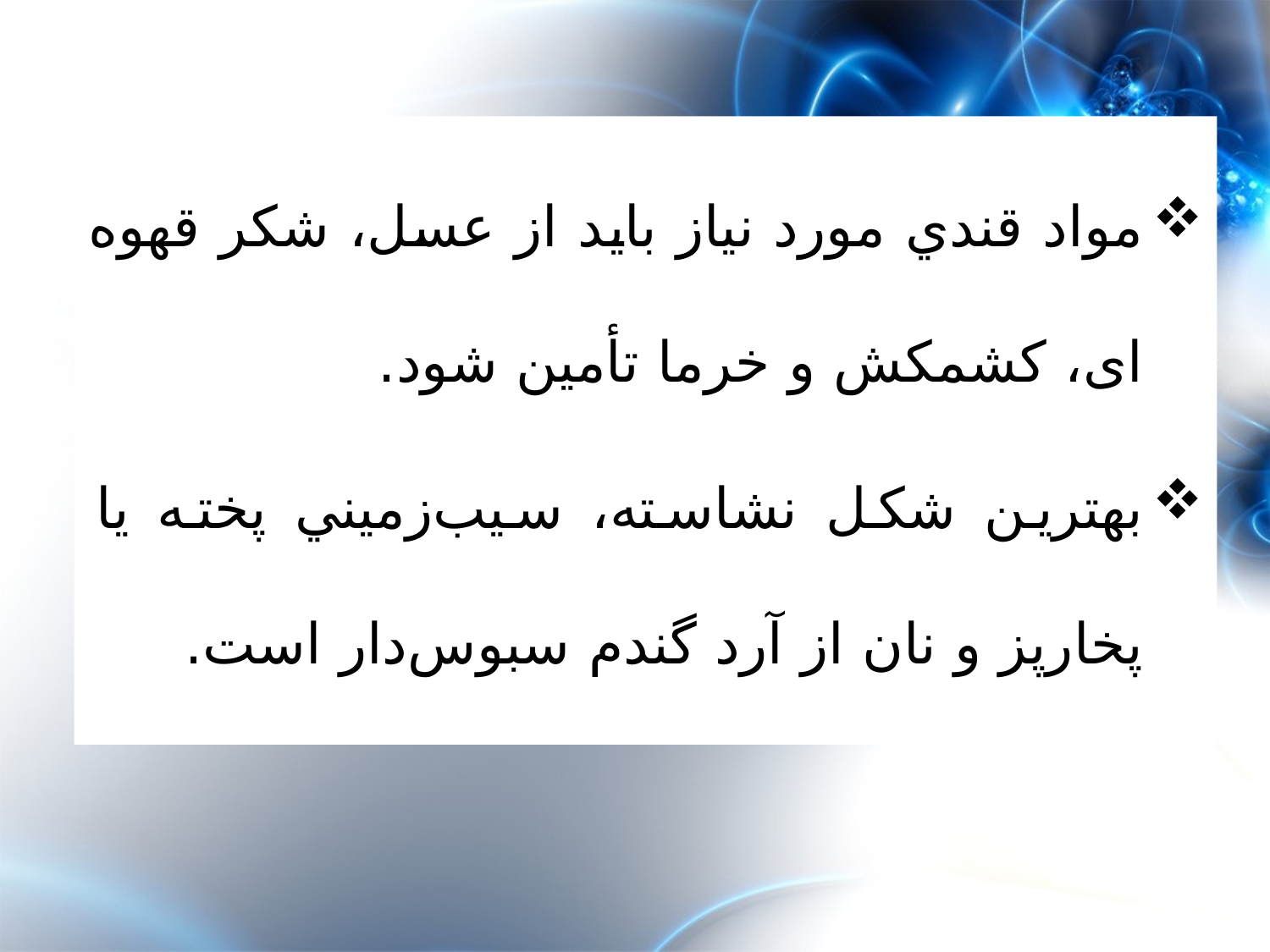

مواد قندي مورد نياز بايد از عسل، شكر قهوه ای، كشمكش و خرما تأمين شود.
بهترين شكل نشاسته، سيب‌زميني پخته يا پخارپز و نان از آرد گندم سبوس‌دار است.